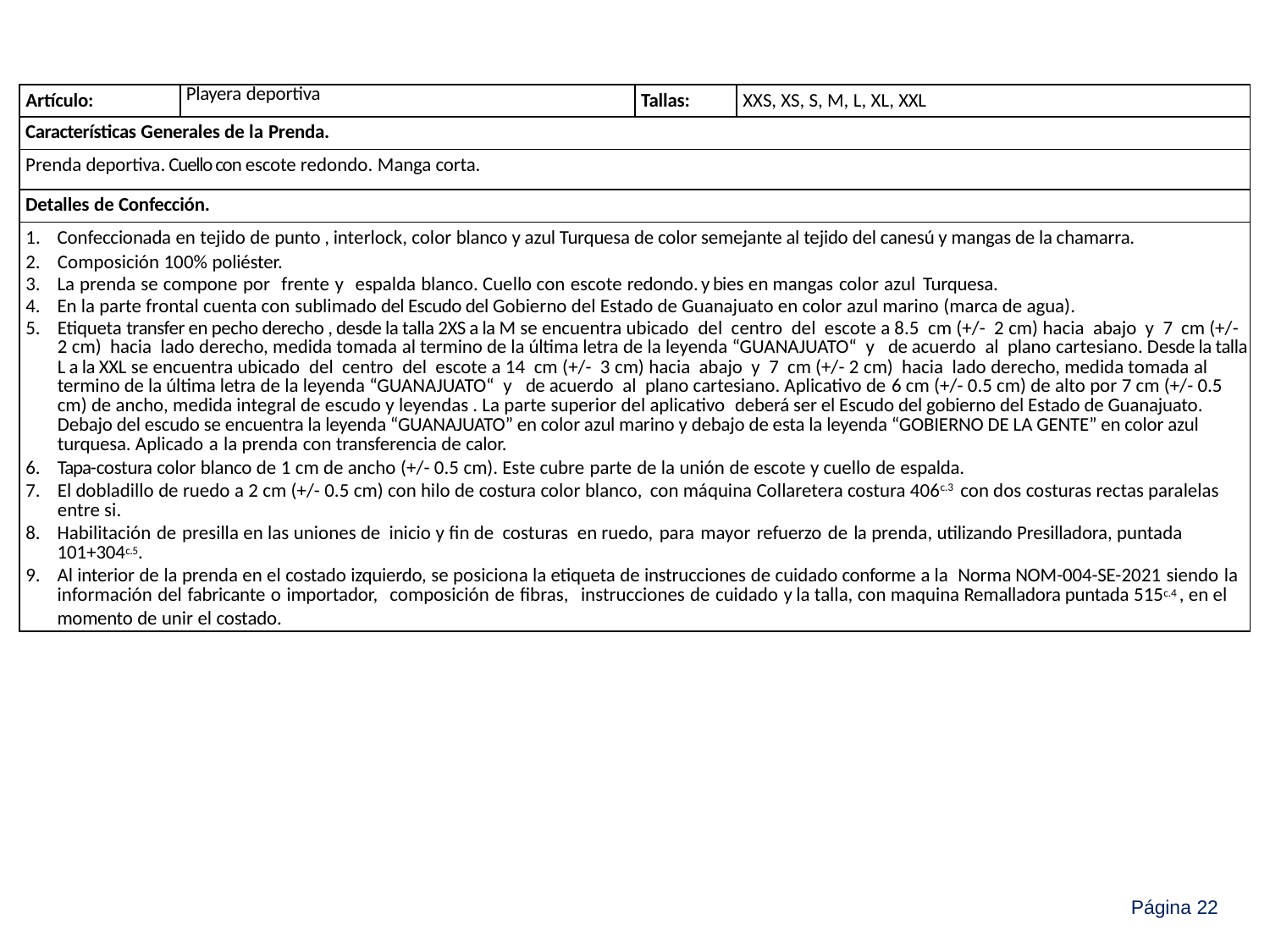

| Artículo: | Playera deportiva | Tallas: | XXS, XS, S, M, L, XL, XXL |
| --- | --- | --- | --- |
| Características Generales de la Prenda. |  |  |  |
| Prenda deportiva. Cuello con escote redondo. Manga corta. |  |  |  |
| Detalles de Confección. |  |  |  |
| Confeccionada en tejido de punto , interlock, color blanco y azul Turquesa de color semejante al tejido del canesú y mangas de la chamarra. Composición 100% poliéster. La prenda se compone por frente y espalda blanco. Cuello con escote redondo. y bies en mangas color azul Turquesa. En la parte frontal cuenta con sublimado del Escudo del Gobierno del Estado de Guanajuato en color azul marino (marca de agua). Etiqueta transfer en pecho derecho , desde la talla 2XS a la M se encuentra ubicado del centro del escote a 8.5 cm (+/- 2 cm) hacia abajo y 7 cm (+/- 2 cm) hacia lado derecho, medida tomada al termino de la última letra de la leyenda “GUANAJUATO“ y de acuerdo al plano cartesiano. Desde la talla L a la XXL se encuentra ubicado del centro del escote a 14 cm (+/- 3 cm) hacia abajo y 7 cm (+/- 2 cm) hacia lado derecho, medida tomada al termino de la última letra de la leyenda “GUANAJUATO“ y de acuerdo al plano cartesiano. Aplicativo de 6 cm (+/- 0.5 cm) de alto por 7 cm (+/- 0.5 cm) de ancho, medida integral de escudo y leyendas . La parte superior del aplicativo deberá ser el Escudo del gobierno del Estado de Guanajuato. Debajo del escudo se encuentra la leyenda “GUANAJUATO” en color azul marino y debajo de esta la leyenda “GOBIERNO DE LA GENTE” en color azul turquesa. Aplicado a la prenda con transferencia de calor. Tapa-costura color blanco de 1 cm de ancho (+/- 0.5 cm). Este cubre parte de la unión de escote y cuello de espalda. El dobladillo de ruedo a 2 cm (+/- 0.5 cm) con hilo de costura color blanco, con máquina Collaretera costura 406c.3 con dos costuras rectas paralelas entre si. Habilitación de presilla en las uniones de inicio y fin de costuras en ruedo, para mayor refuerzo de la prenda, utilizando Presilladora, puntada 101+304c.5. Al interior de la prenda en el costado izquierdo, se posiciona la etiqueta de instrucciones de cuidado conforme a la Norma NOM-004-SE-2021 siendo la información del fabricante o importador, composición de fibras, instrucciones de cuidado y la talla, con maquina Remalladora puntada 515c.4 , en el momento de unir el costado. |  |  |  |
Página 22